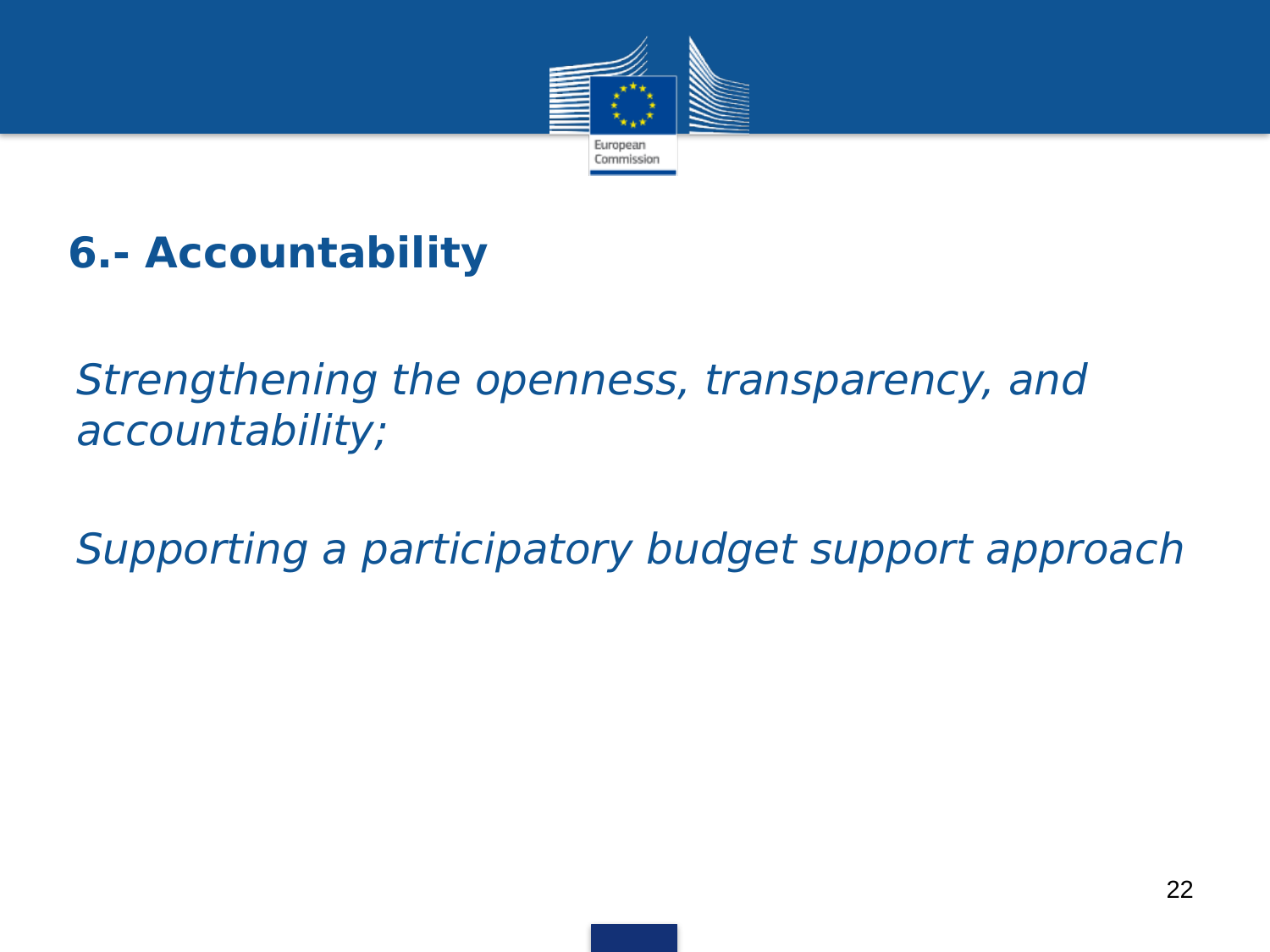

# 6.- Accountability
Strengthening the openness, transparency, and accountability;

Supporting a participatory budget support approach
22